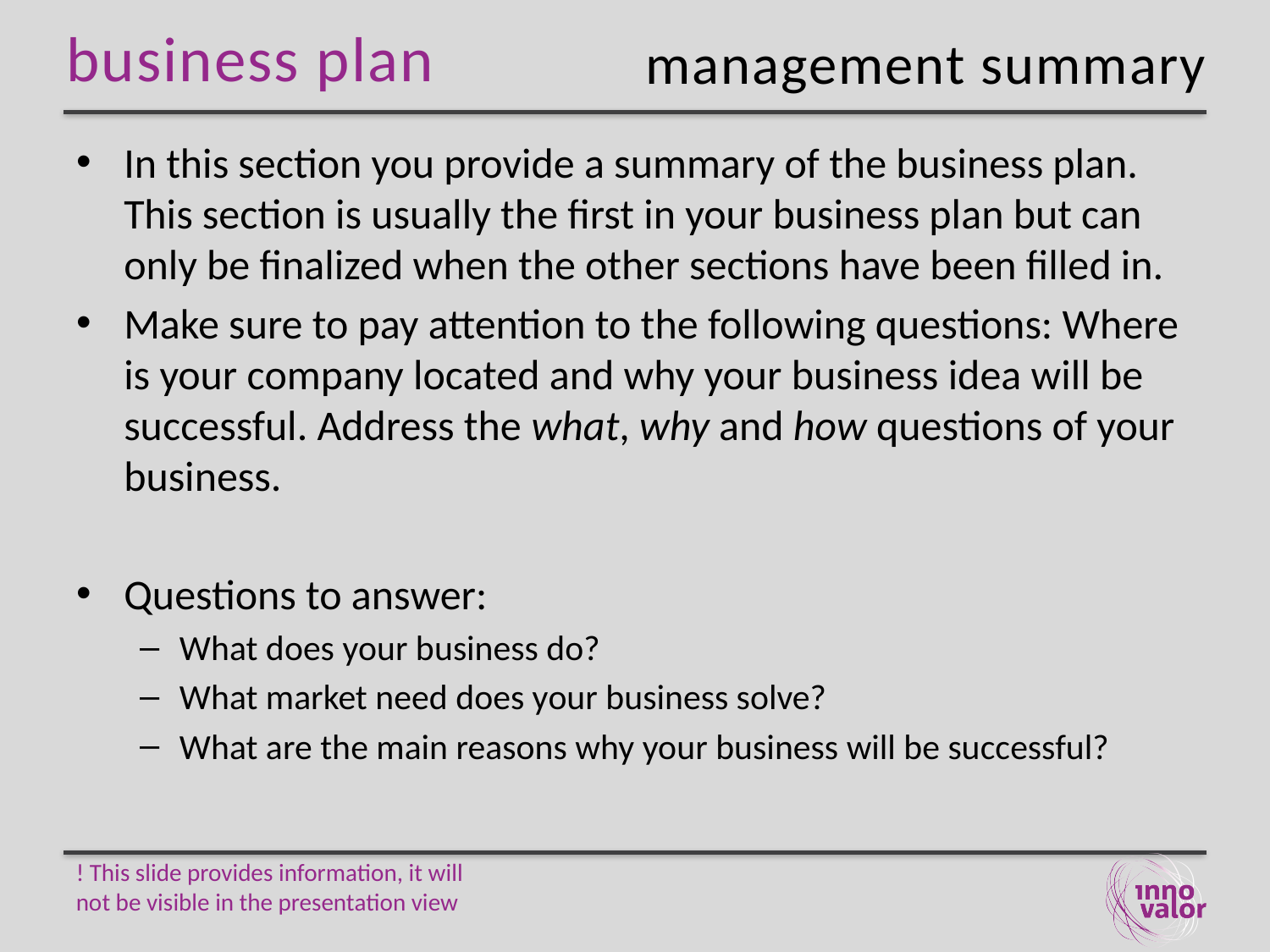

management summary
In this section you provide a summary of the business plan. This section is usually the first in your business plan but can only be finalized when the other sections have been filled in.
Make sure to pay attention to the following questions: Where is your company located and why your business idea will be successful. Address the what, why and how questions of your business.

Questions to answer:
What does your business do?
What market need does your business solve?
What are the main reasons why your business will be successful?
! This slide provides information, it will not be visible in the presentation view